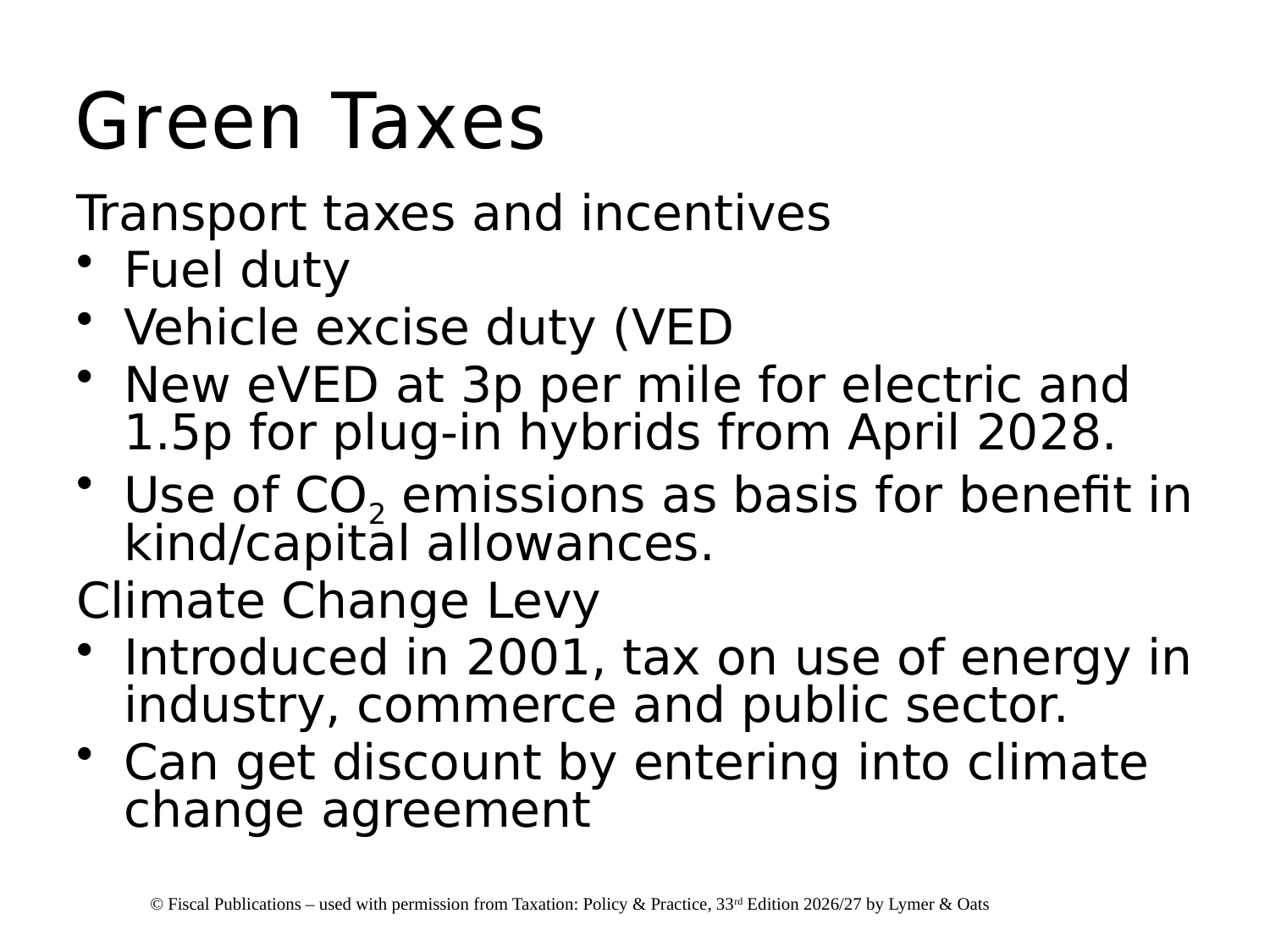

# Green Taxes
Transport taxes and incentives
Fuel duty
Vehicle excise duty (VED
New eVED at 3p per mile for electric and 1.5p for plug-in hybrids from April 2028.
Use of CO2 emissions as basis for benefit in kind/capital allowances.
Climate Change Levy
Introduced in 2001, tax on use of energy in industry, commerce and public sector.
Can get discount by entering into climate change agreement